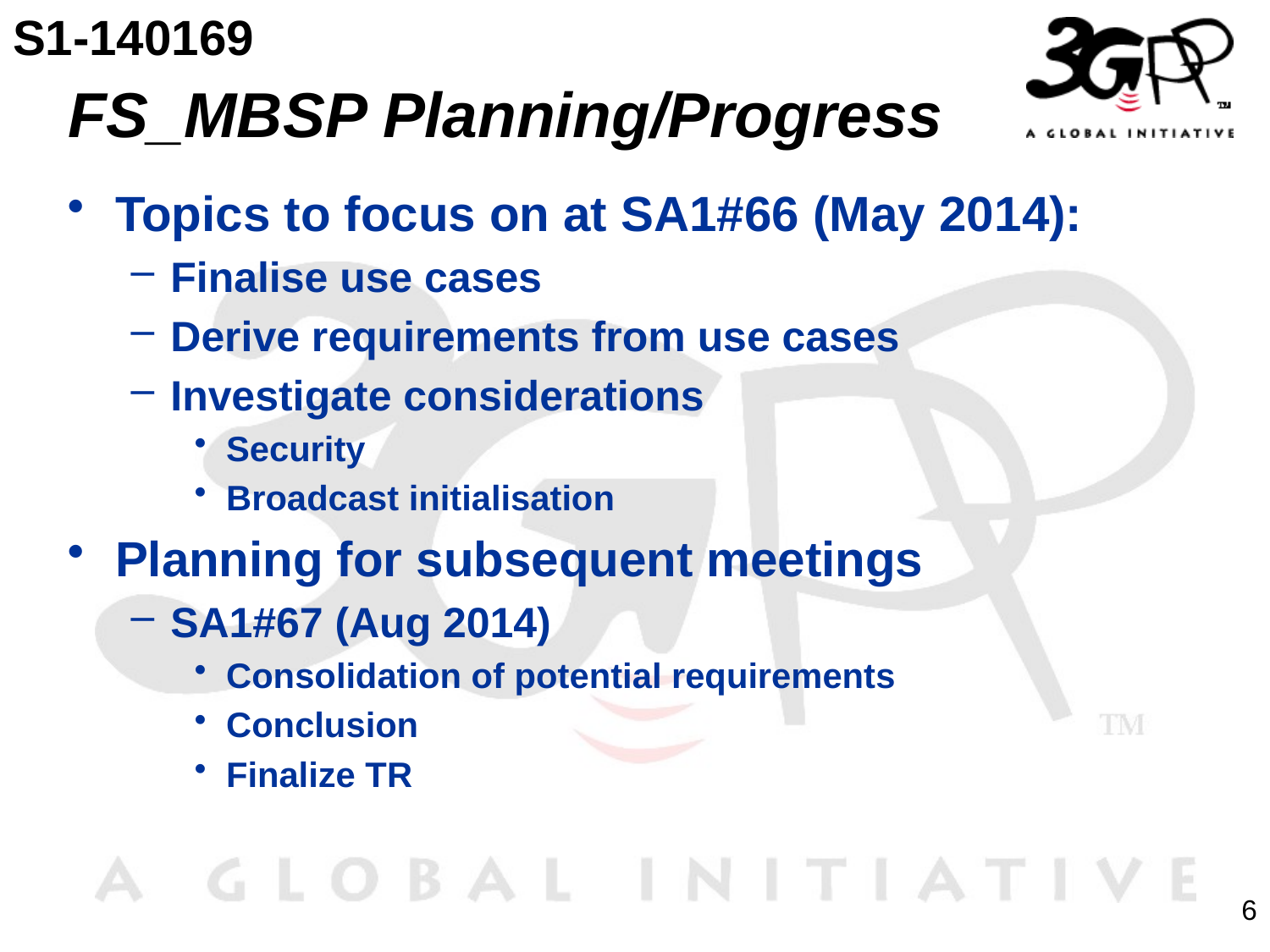

S1-140169
# FS_MBSP Planning/Progress
Topics to focus on at SA1#66 (May 2014):
Finalise use cases
Derive requirements from use cases
Investigate considerations
Security
Broadcast initialisation
Planning for subsequent meetings
SA1#67 (Aug 2014)
Consolidation of potential requirements
Conclusion
Finalize TR
6